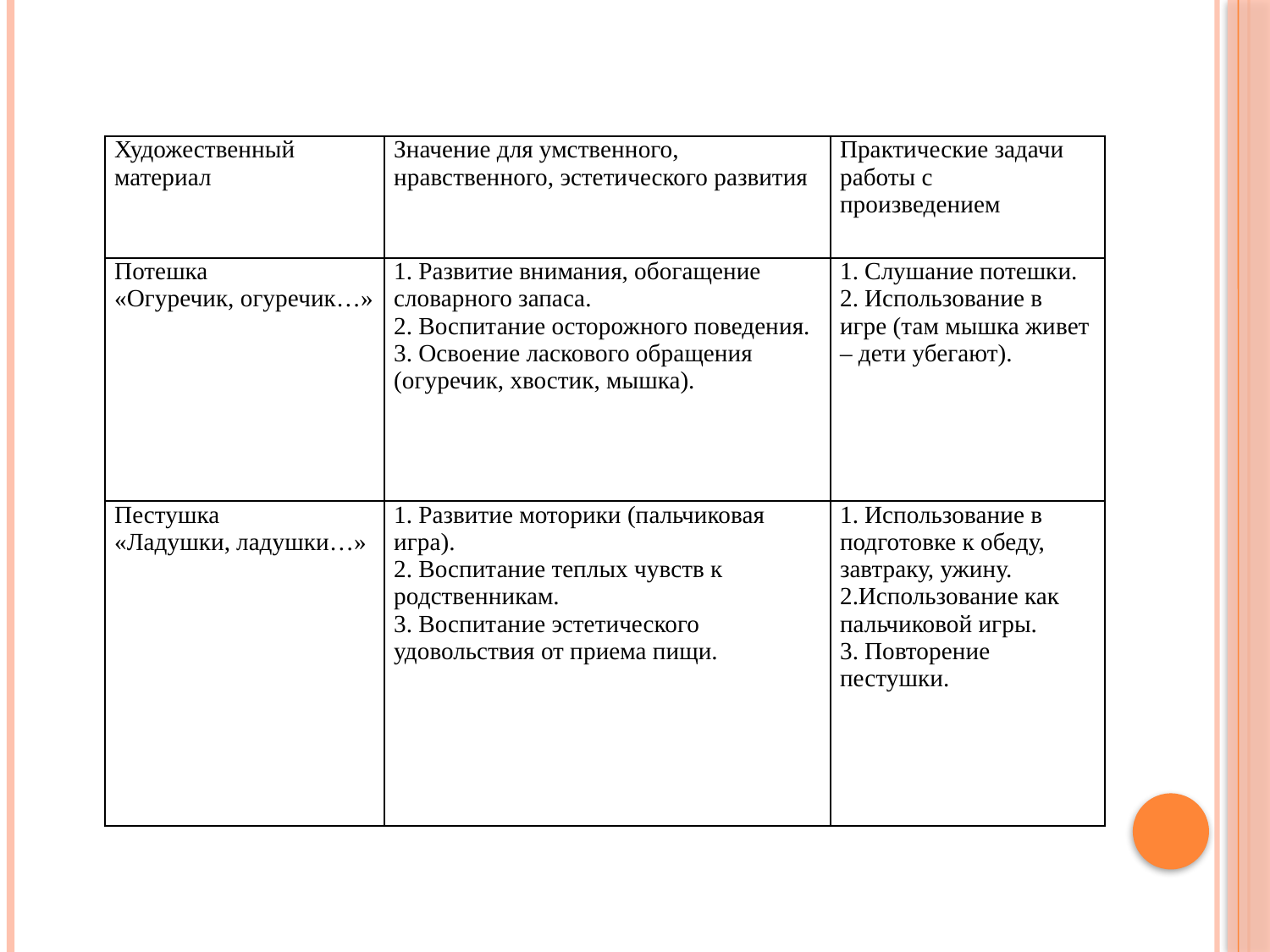

| Художественный материал | Значение для умственного, нравственного, эстетического развития | Практические задачи работы с произведением |
| --- | --- | --- |
| Потешка «Огуречик, огуречик…» | 1. Развитие внимания, обогащение словарного запаса. 2. Воспитание осторожного поведения. 3. Освоение ласкового обращения (огуречик, хвостик, мышка). | 1. Слушание потешки. 2. Использование в игре (там мышка живет – дети убегают). |
| Пестушка «Ладушки, ладушки…» | 1. Развитие моторики (пальчиковая игра). 2. Воспитание теплых чувств к родственникам. 3. Воспитание эстетического удовольствия от приема пищи. | 1. Использование в подготовке к обеду, завтраку, ужину. 2.Использование как пальчиковой игры. 3. Повторение пестушки. |